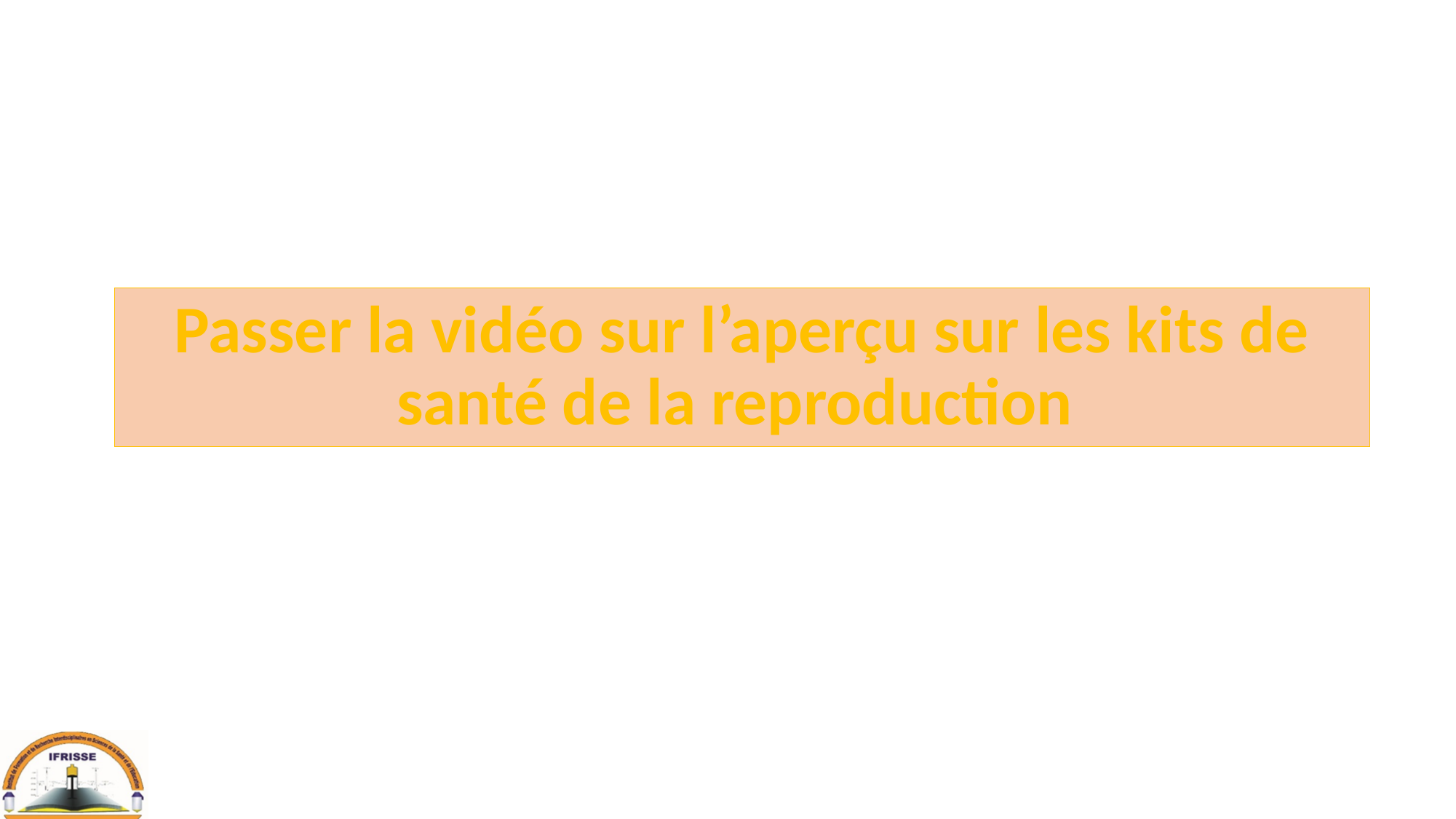

# Passer la vidéo sur l’aperçu sur les kits de santé de la reproduction